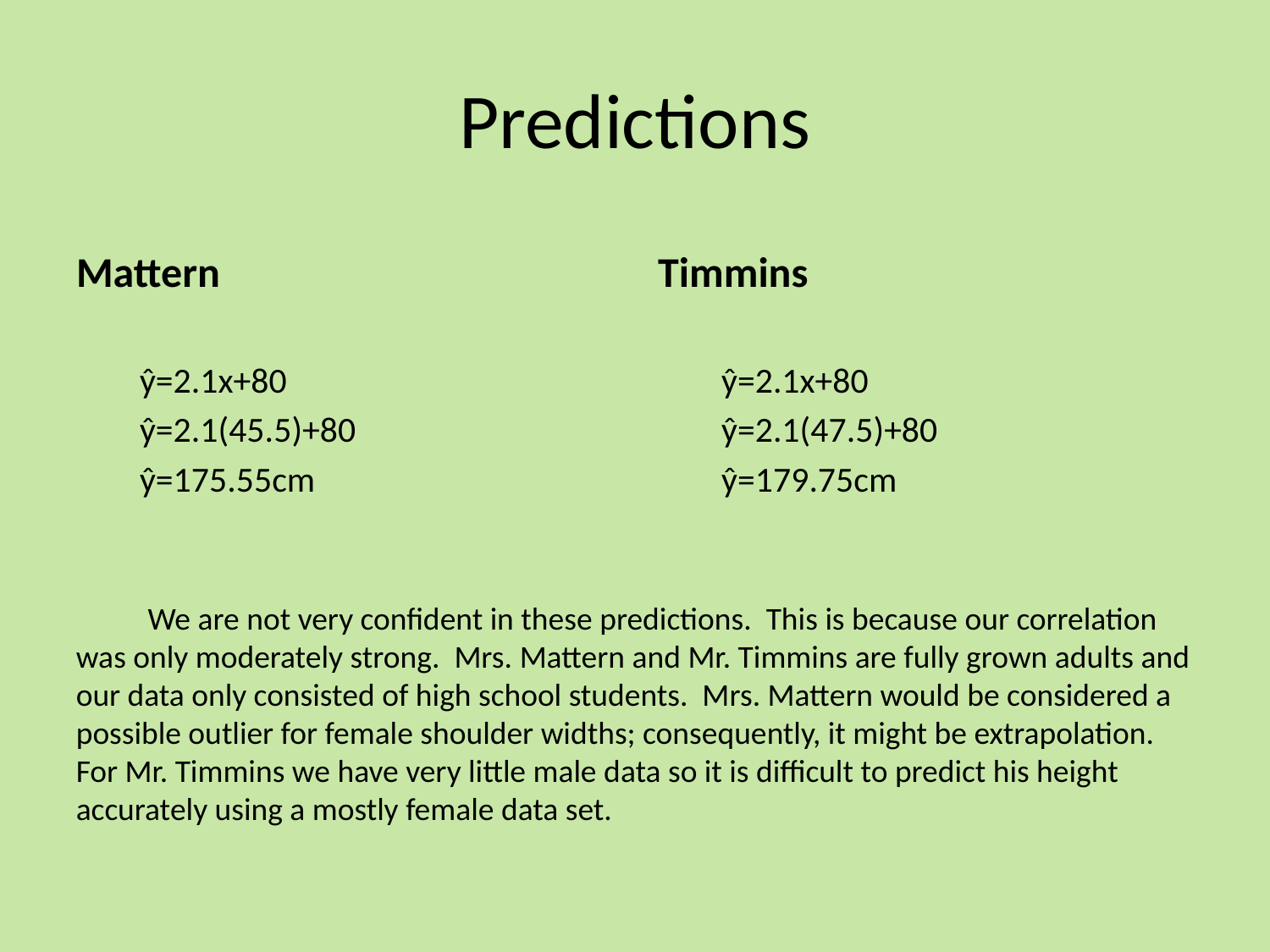

# Predictions
Mattern
Timmins

ŷ=2.1x+80
ŷ=2.1(45.5)+80
ŷ=175.55cm

ŷ=2.1x+80
ŷ=2.1(47.5)+80
ŷ=179.75cm

          We are not very confident in these predictions.  This is because our correlation was only moderately strong.  Mrs. Mattern and Mr. Timmins are fully grown adults and our data only consisted of high school students.  Mrs. Mattern would be considered a possible outlier for female shoulder widths; consequently, it might be extrapolation. For Mr. Timmins we have very little male data so it is difficult to predict his height accurately using a mostly female data set.